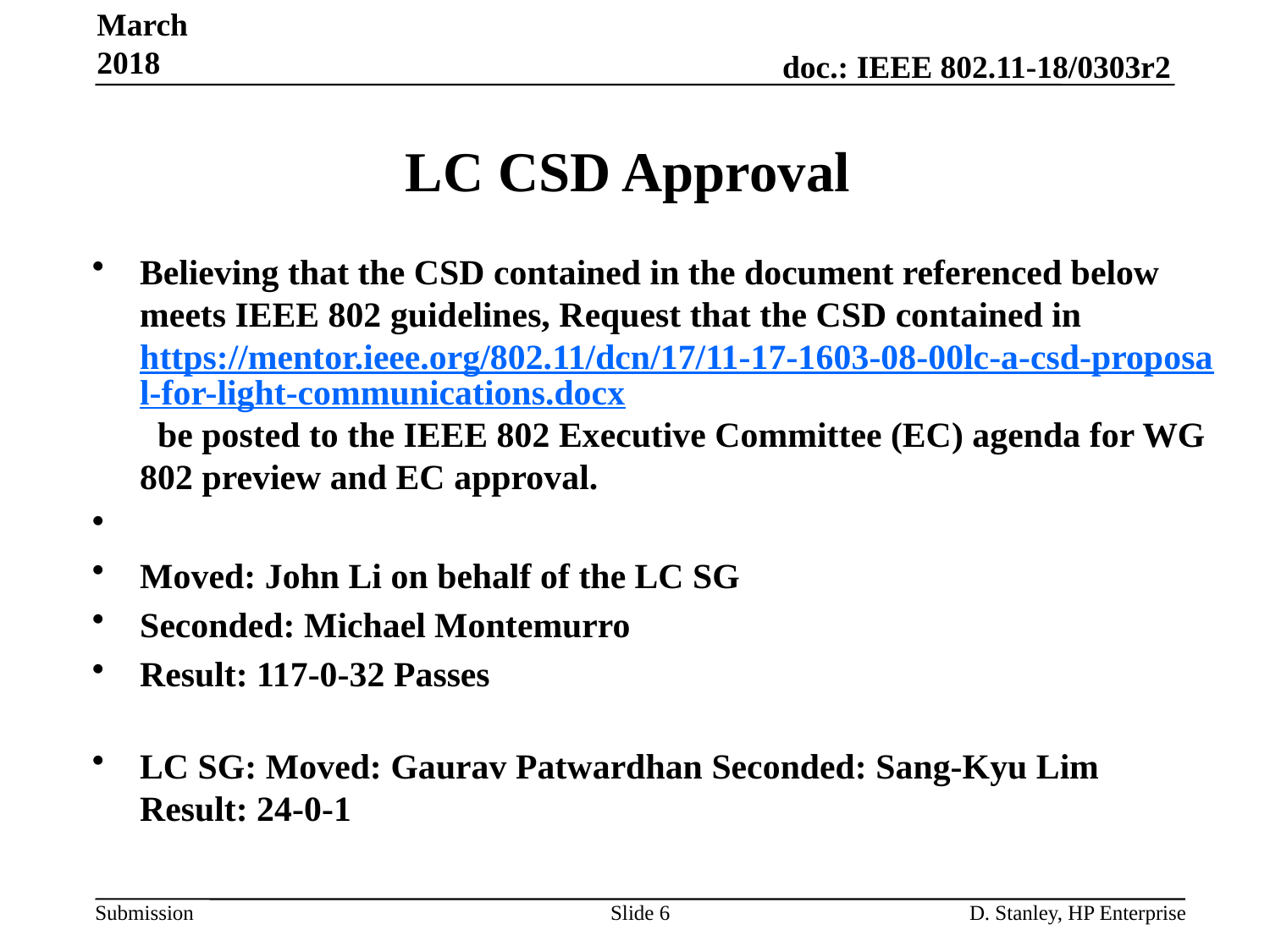

March 2018
# LC CSD Approval

Believing that the CSD contained in the document referenced below meets IEEE 802 guidelines, Request that the CSD contained in https://mentor.ieee.org/802.11/dcn/17/11-17-1603-08-00lc-a-csd-proposal-for-light-communications.docx  be posted to the IEEE 802 Executive Committee (EC) agenda for WG 802 preview and EC approval.

Moved: John Li on behalf of the LC SG
Seconded: Michael Montemurro
Result: 117-0-32 Passes
LC SG: Moved: Gaurav Patwardhan Seconded: Sang-Kyu Lim
Result: 24-0-1

Slide 6
D. Stanley, HP Enterprise